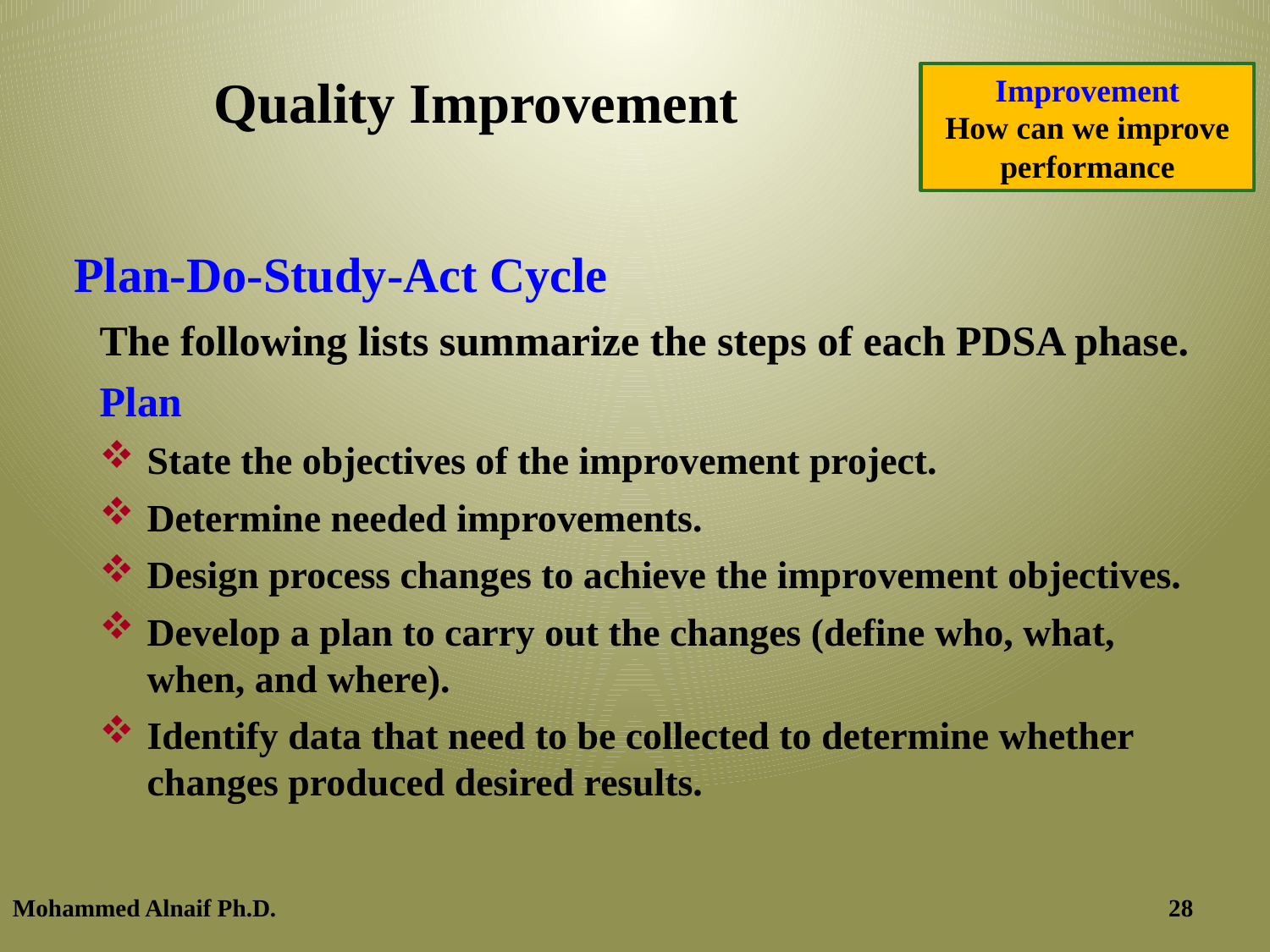

# Quality Improvement
Improvement
How can we improve performance
Plan-Do-Study-Act Cycle
The following lists summarize the steps of each PDSA phase.
Plan
State the objectives of the improvement project.
Determine needed improvements.
Design process changes to achieve the improvement objectives.
Develop a plan to carry out the changes (define who, what, when, and where).
Identify data that need to be collected to determine whether changes produced desired results.
Mohammed Alnaif Ph.D.
11/20/2016
28